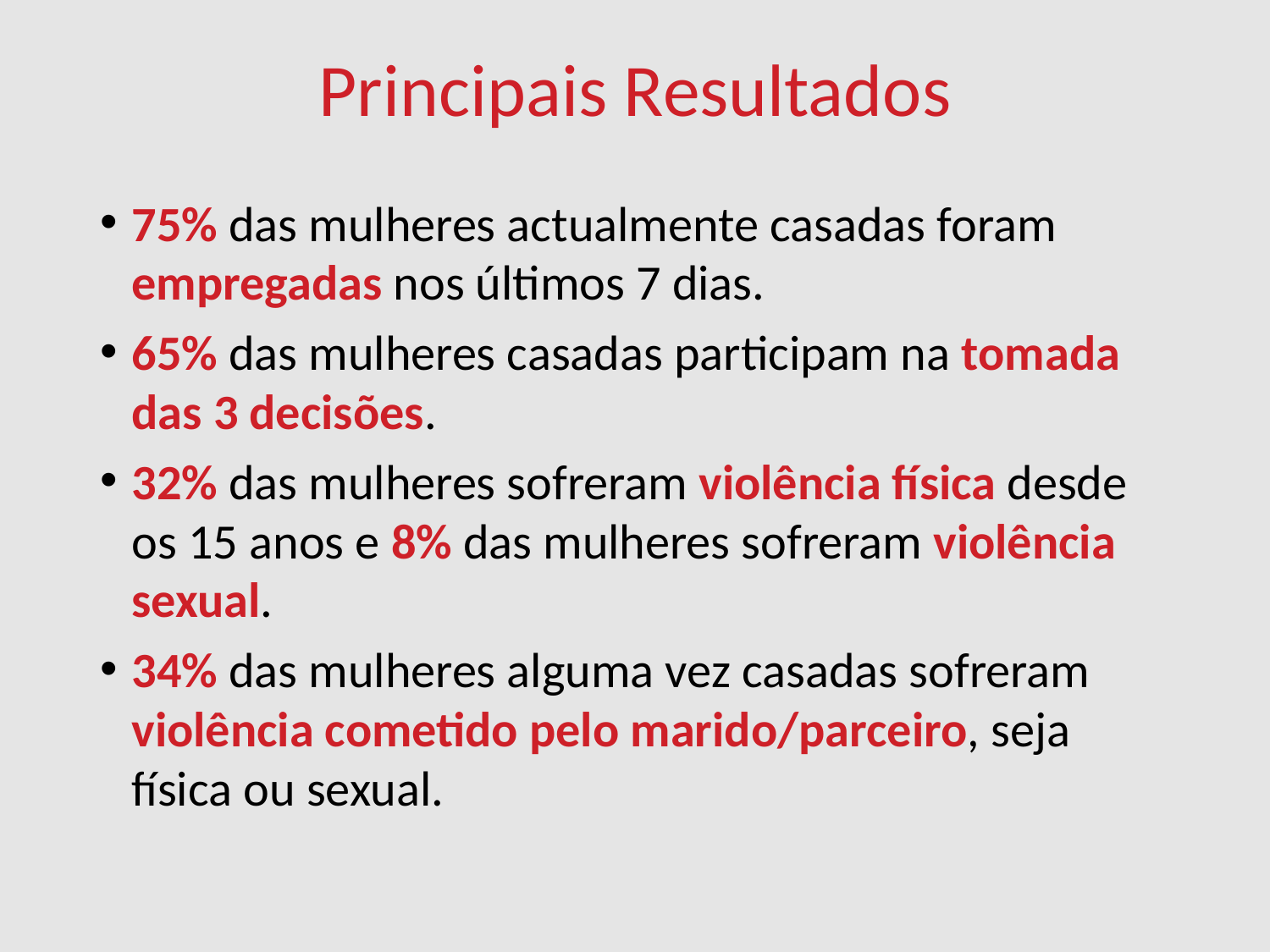

Principais Resultados
75% das mulheres actualmente casadas foram empregadas nos últimos 7 dias.
65% das mulheres casadas participam na tomada das 3 decisões.
32% das mulheres sofreram violência física desde os 15 anos e 8% das mulheres sofreram violência sexual.
34% das mulheres alguma vez casadas sofreram violência cometido pelo marido/parceiro, seja física ou sexual.